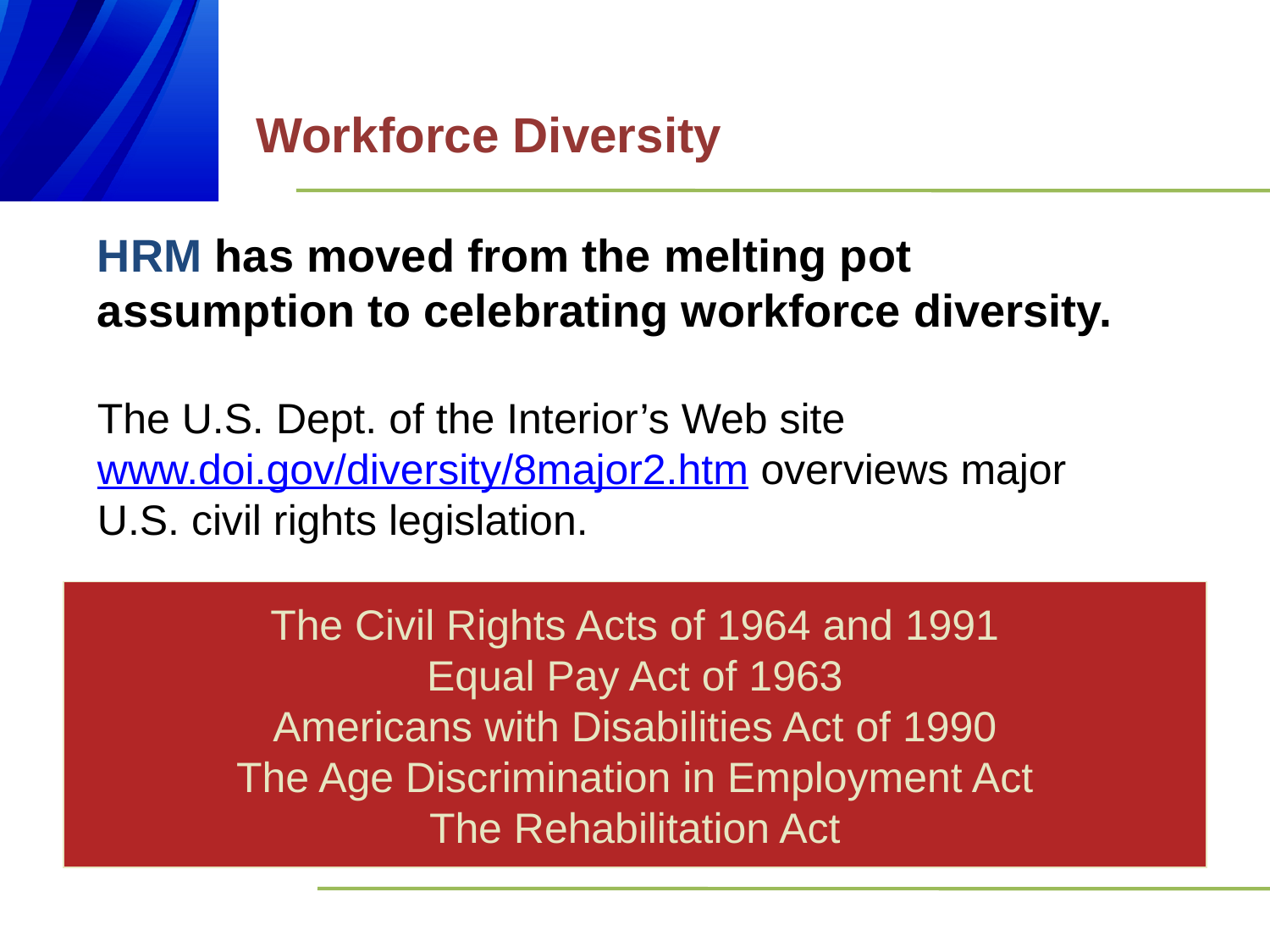

Workforce Diversity

HRM has moved from the melting pot assumption to celebrating workforce diversity.

The U.S. Dept. of the Interior’s Web site
www.doi.gov/diversity/8major2.htm overviews major U.S. civil rights legislation.

The Civil Rights Acts of 1964 and 1991
Equal Pay Act of 1963
Americans with Disabilities Act of 1990
The Age Discrimination in Employment Act
The Rehabilitation Act